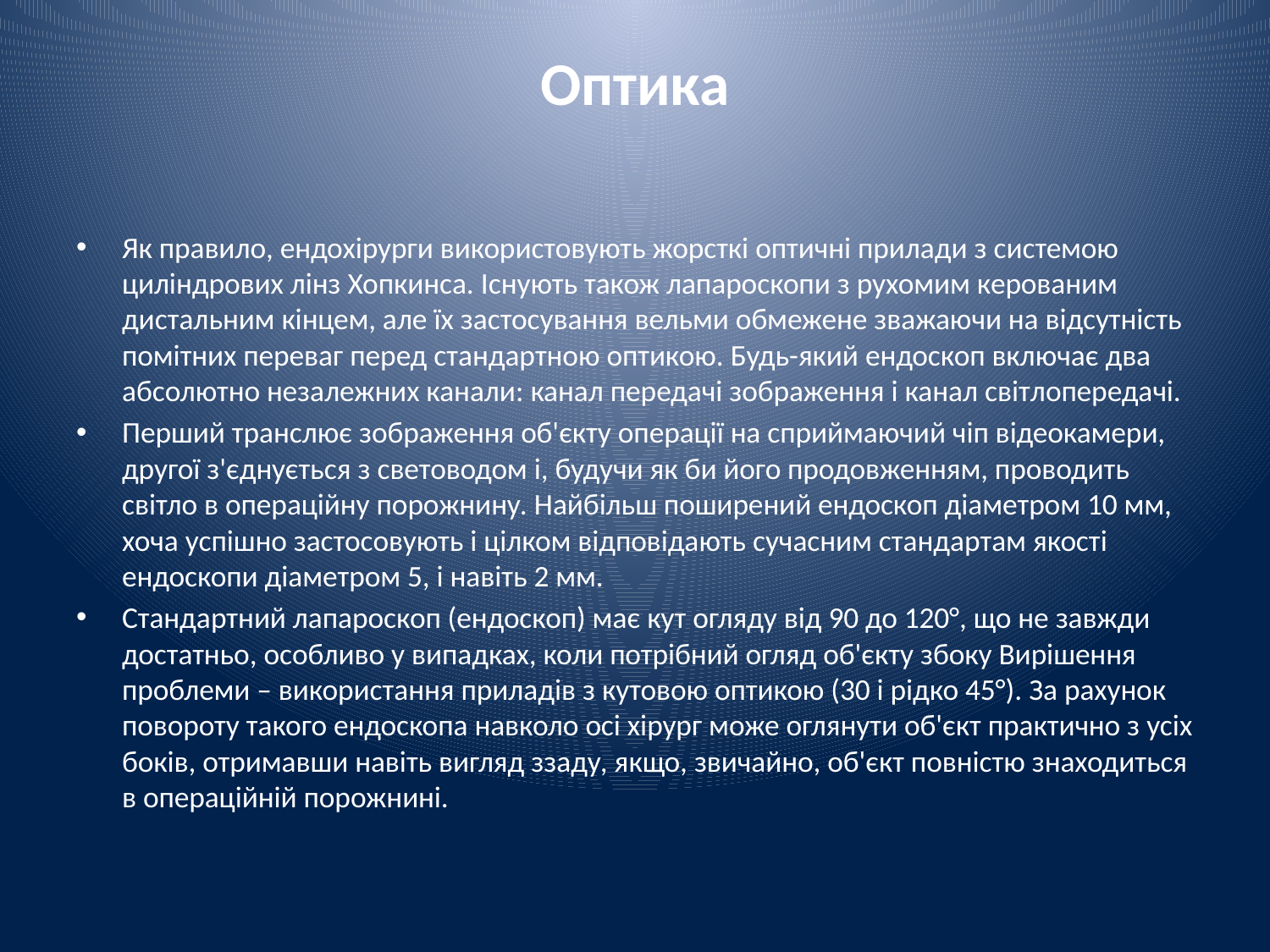

# Оптика
Як правило, ендохірурги використовують жорсткі оптичні прилади з системою циліндрових лінз Хопкинса. Існують також лапароскопи з рухомим керованим дистальним кінцем, але їх застосування вельми обмежене зважаючи на відсутність помітних переваг перед стандартною оптикою. Будь-який ендоскоп включає два абсолютно незалежних канали: канал передачі зображення і канал світлопередачі.
Перший транслює зображення об'єкту операції на сприймаючий чіп відеокамери, другої з'єднується з световодом і, будучи як би його продовженням, проводить світло в операційну порожнину. Найбільш поширений ендоскоп діаметром 10 мм, хоча успішно застосовують і цілком відповідають сучасним стандартам якості ендоскопи діаметром 5, і навіть 2 мм.
Стандартний лапароскоп (ендоскоп) має кут огляду від 90 до 120°, що не завжди достатньо, особливо у випадках, коли потрібний огляд об'єкту збоку Вирішення проблеми – використання приладів з кутовою оптикою (30 і рідко 45°). За рахунок повороту такого ендоскопа навколо осі хірург може оглянути об'єкт практично з усіх боків, отримавши навіть вигляд ззаду, якщо, звичайно, об'єкт повністю знаходиться в операційній порожнині.